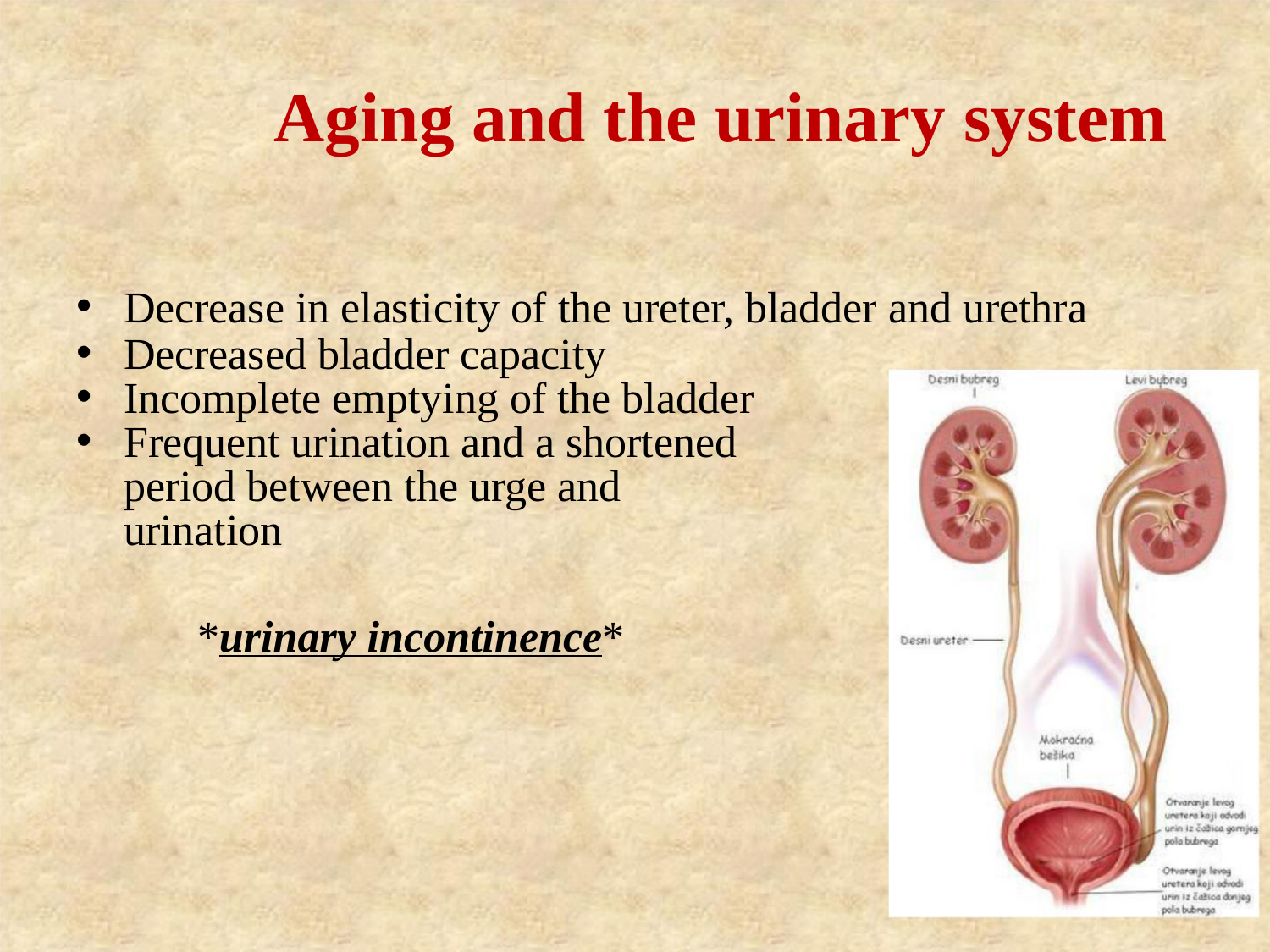

Aging and the urinary system

Decrease in elasticity of the ureter, bladder and urethra

Decreased bladder capacity
Incomplete emptying of the bladder
Frequent urination and a shortened period between the urge and urination
           *urinary incontinence*